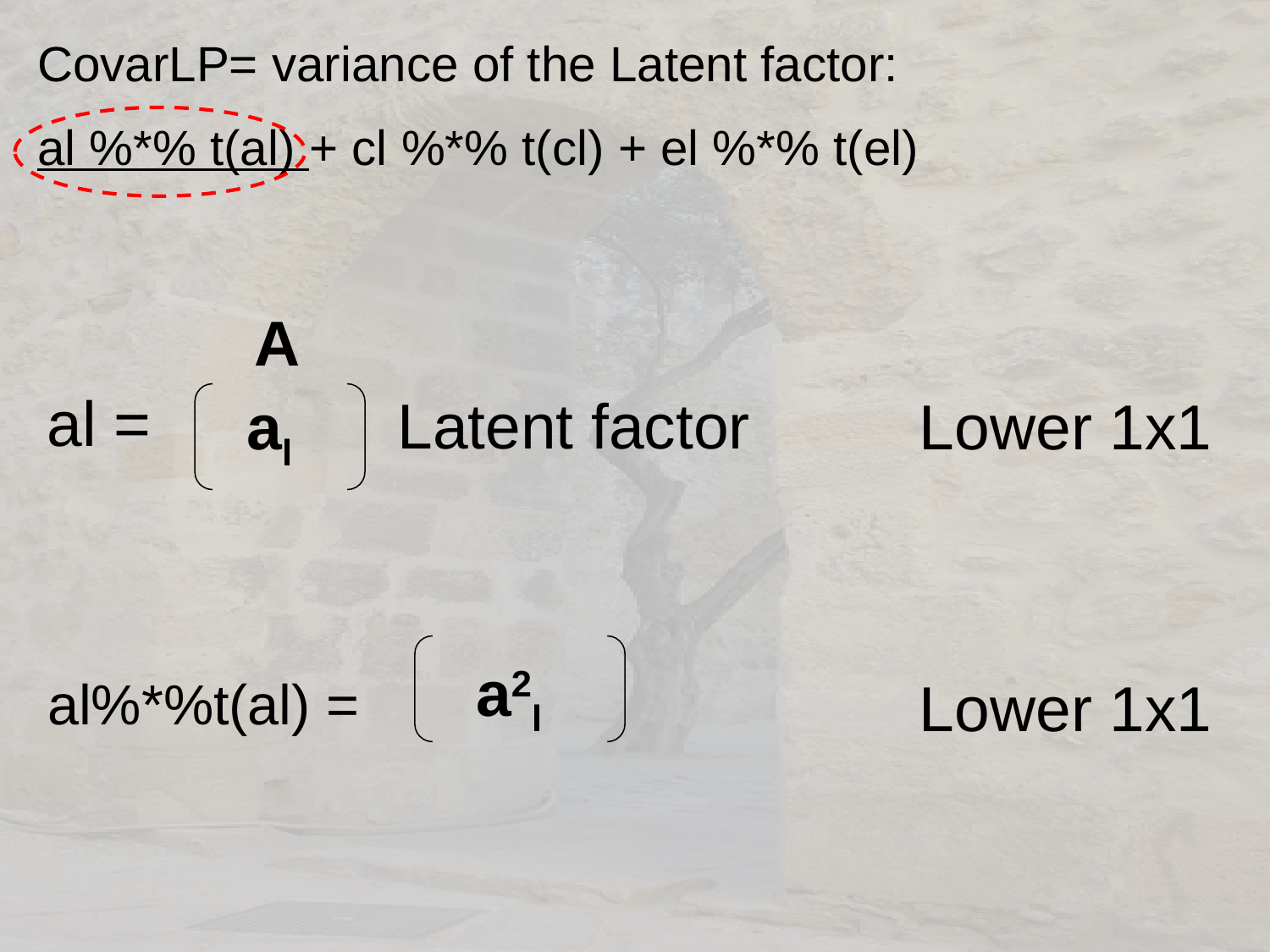

CovarLP= variance of the Latent factor:
al %*% t(al) + cl %*% t(cl) + el %*% t(el)

A
al =
Latent factor
Lower 1x1
al

a2l
Lower 1x1
al%*%t(al) =